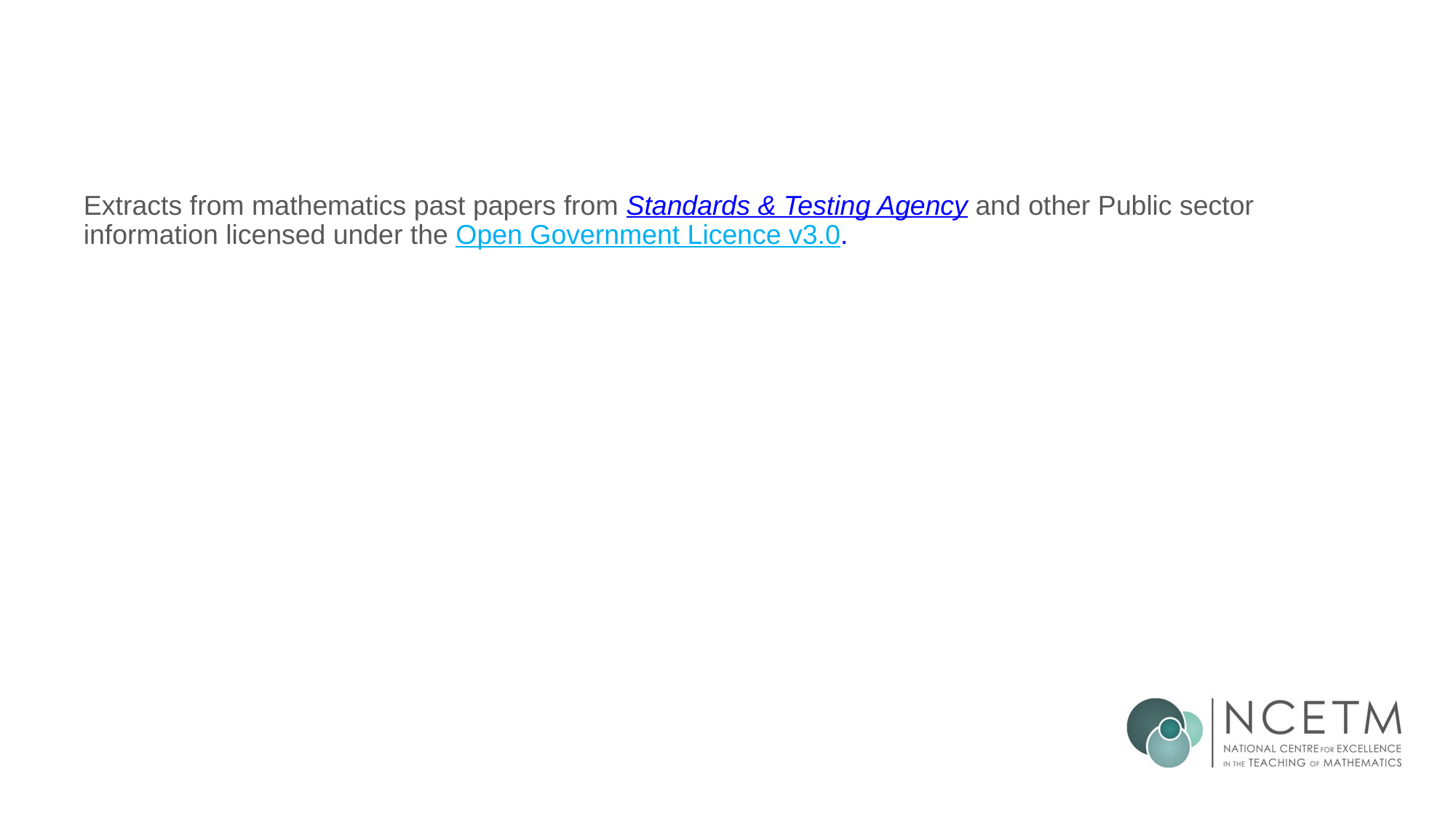

#
Extracts from mathematics past papers from Standards & Testing Agency and other Public sector information licensed under the Open Government Licence v3.0.